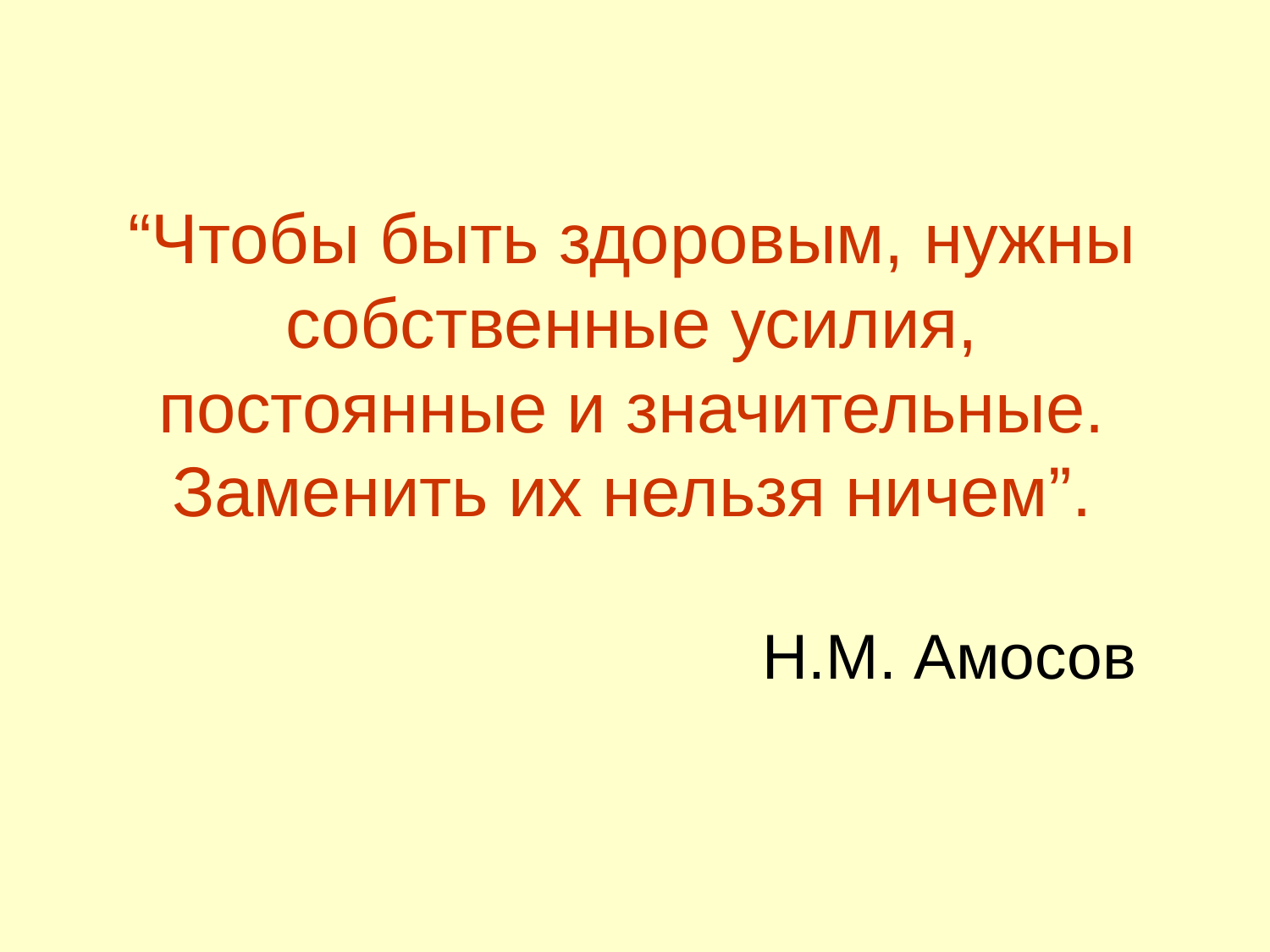

“Чтобы быть здоровым, нужны собственные усилия, постоянные и значительные. Заменить их нельзя ничем”.

Н.М. Амосов